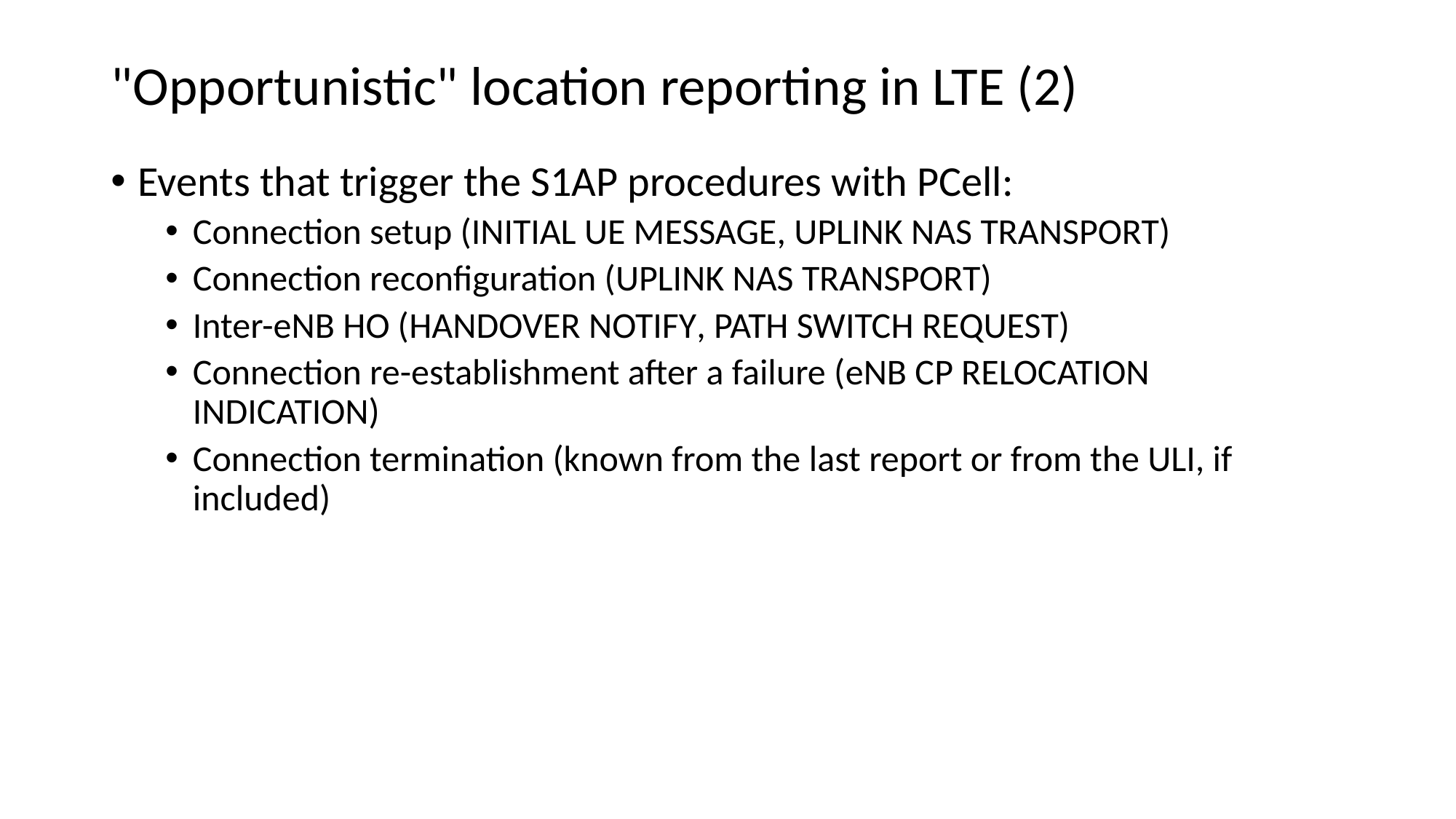

# "Opportunistic" location reporting in LTE (2)
Events that trigger the S1AP procedures with PCell:
Connection setup (INITIAL UE MESSAGE, UPLINK NAS TRANSPORT)
Connection reconfiguration (UPLINK NAS TRANSPORT)
Inter-eNB HO (HANDOVER NOTIFY, PATH SWITCH REQUEST)
Connection re-establishment after a failure (eNB CP RELOCATION INDICATION)
Connection termination (known from the last report or from the ULI, if included)